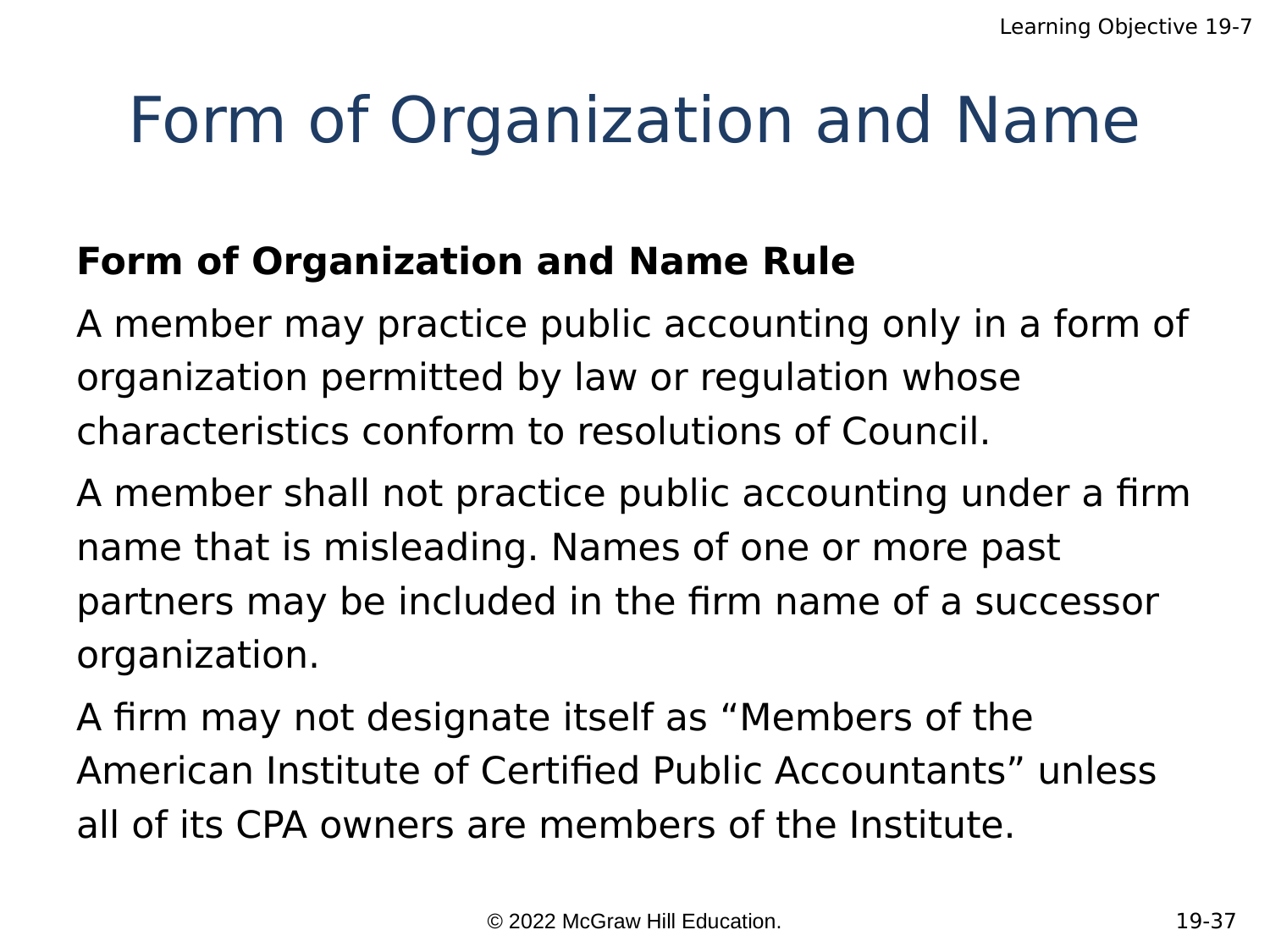

Learning Objective 19-7
# Form of Organization and Name
Form of Organization and Name Rule
A member may practice public accounting only in a form of organization permitted by law or regulation whose characteristics conform to resolutions of Council.
A member shall not practice public accounting under a firm name that is misleading. Names of one or more past partners may be included in the firm name of a successor organization.
A firm may not designate itself as “Members of the American Institute of Certified Public Accountants” unless all of its CPA owners are members of the Institute.